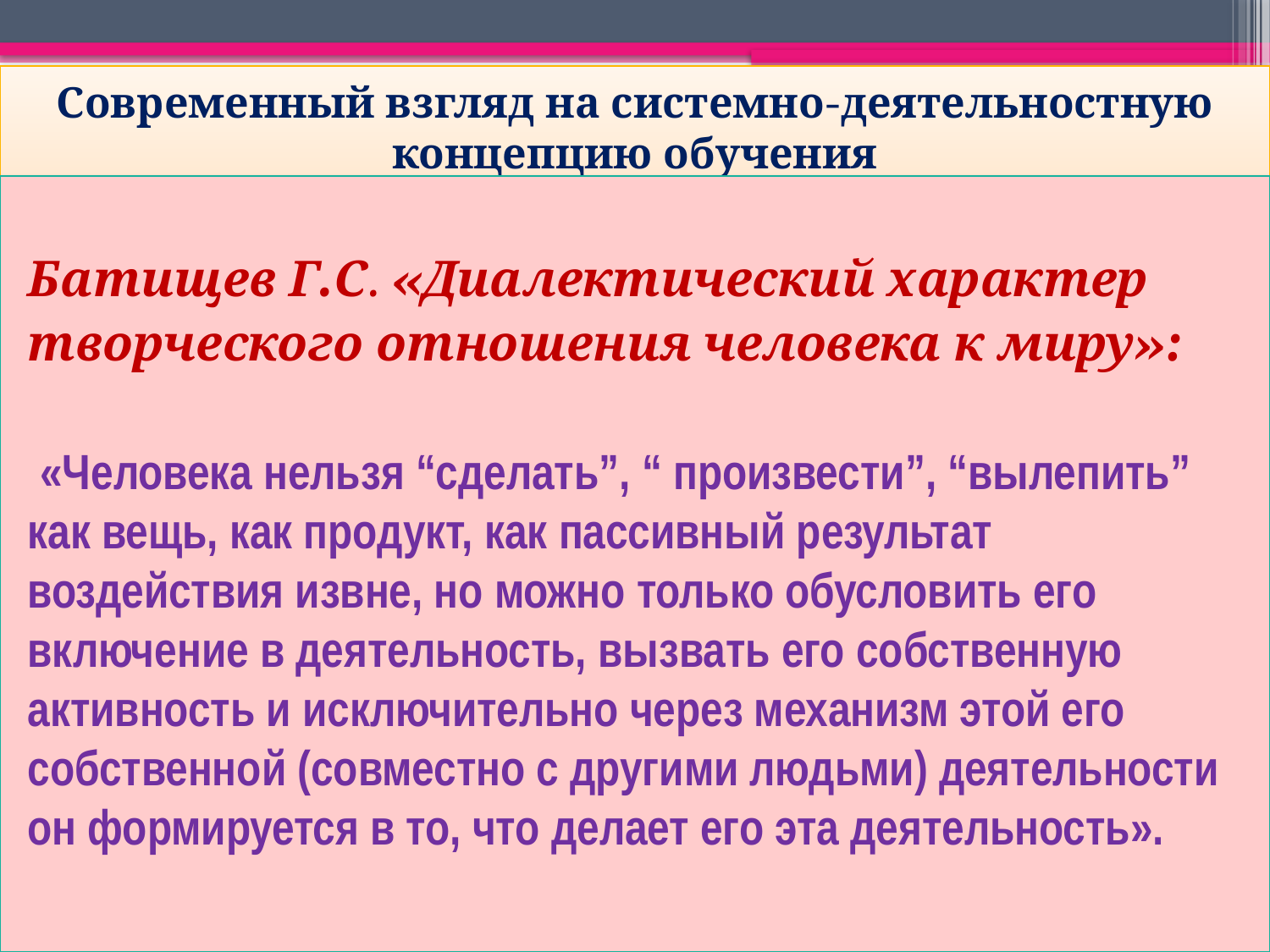

# Современный взгляд на системно-деятельностную концепцию обучения

Батищев Г.С. «Диалектический характер
творческого отношения человека к миру»:

 «Человека нельзя “сделать”, “ произвести”, “вылепить” как вещь, как продукт, как пассивный результат воздействия извне, но можно только обусловить его включение в деятельность, вызвать его собственную активность и исключительно через механизм этой его собственной (совместно с другими людьми) деятельности он формируется в то, что делает его эта деятельность».